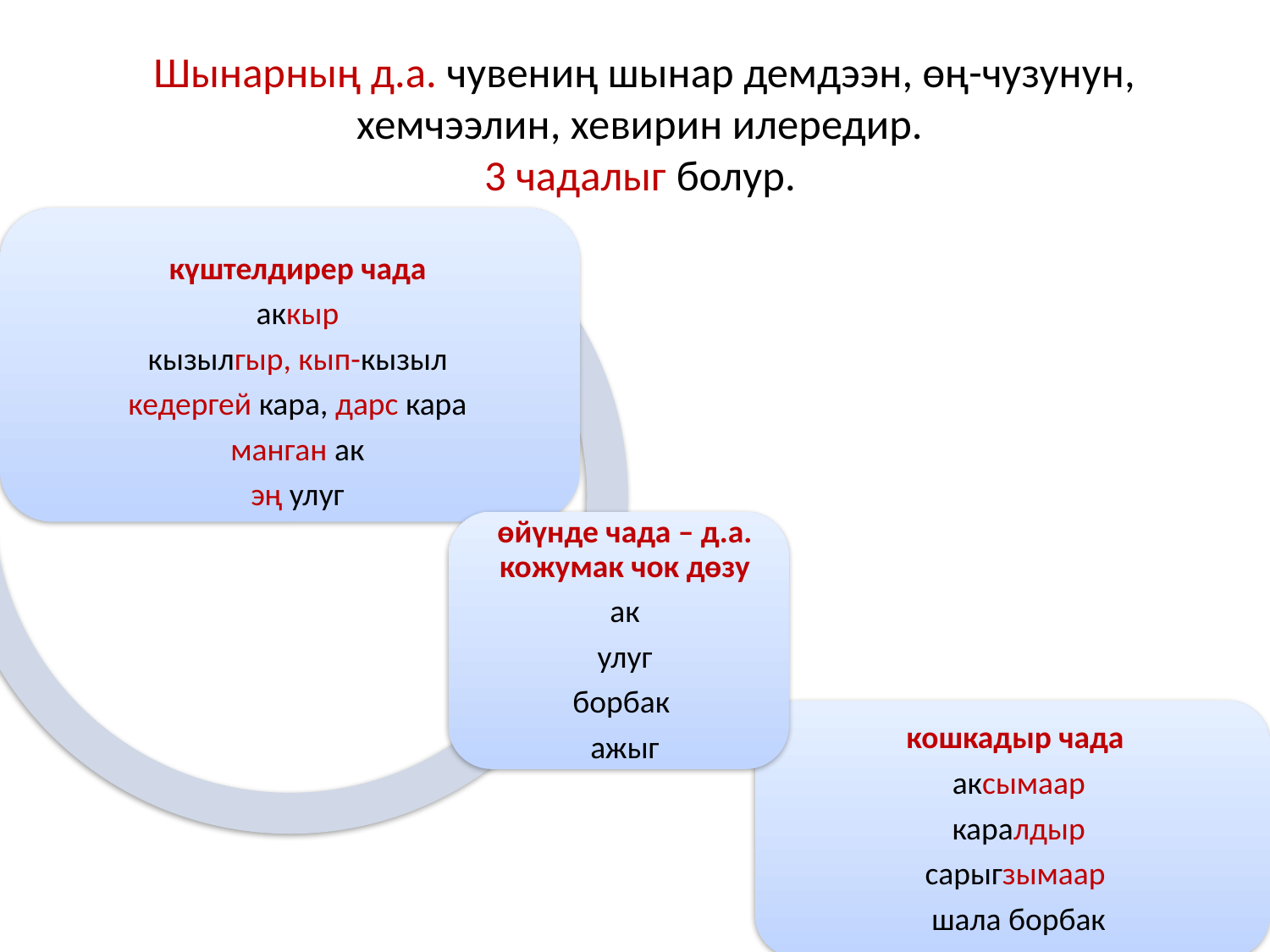

# Шынарның д.а. чувениң шынар демдээн, өң-чузунун, хемчээлин, хевирин илередир. 3 чадалыг болур.

күштелдирер чада
аккыр
кызылгыр, кып-кызыл
кедергей кара, дарс кара
манган ак
эң улуг

кошкадыр чада
аксымаар
каралдыр
сарыгзымаар
шала борбак
өйүнде чада – д.а. кожумак чок дөзу
ак
улуг
борбак
ажыг